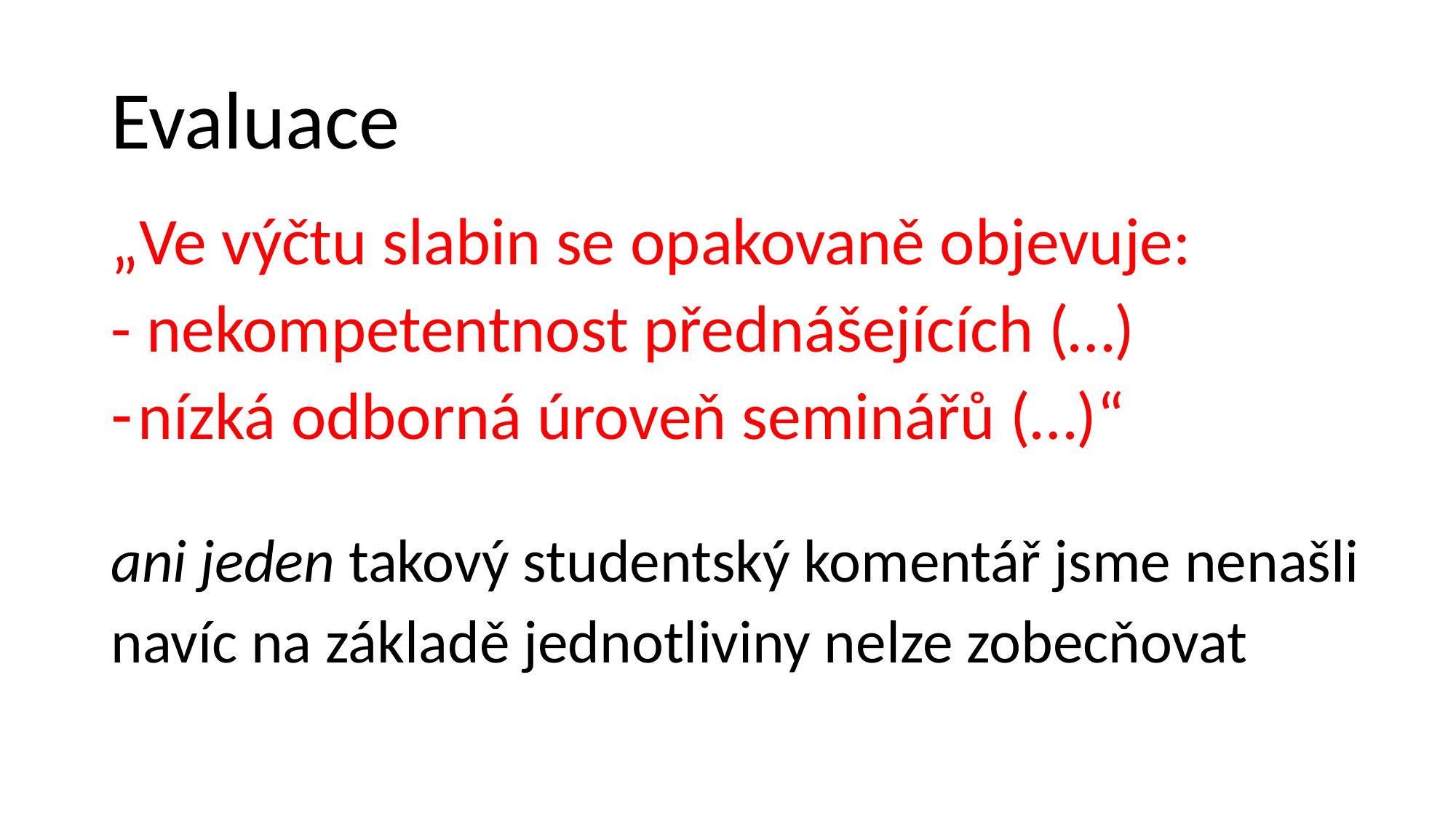

# Evaluace
„Ve výčtu slabin se opakovaně objevuje:
- nekompetentnost přednášejících (…)
nízká odborná úroveň seminářů (…)“

ani jeden takový studentský komentář jsme nenašli
navíc na základě jednotliviny nelze zobecňovat